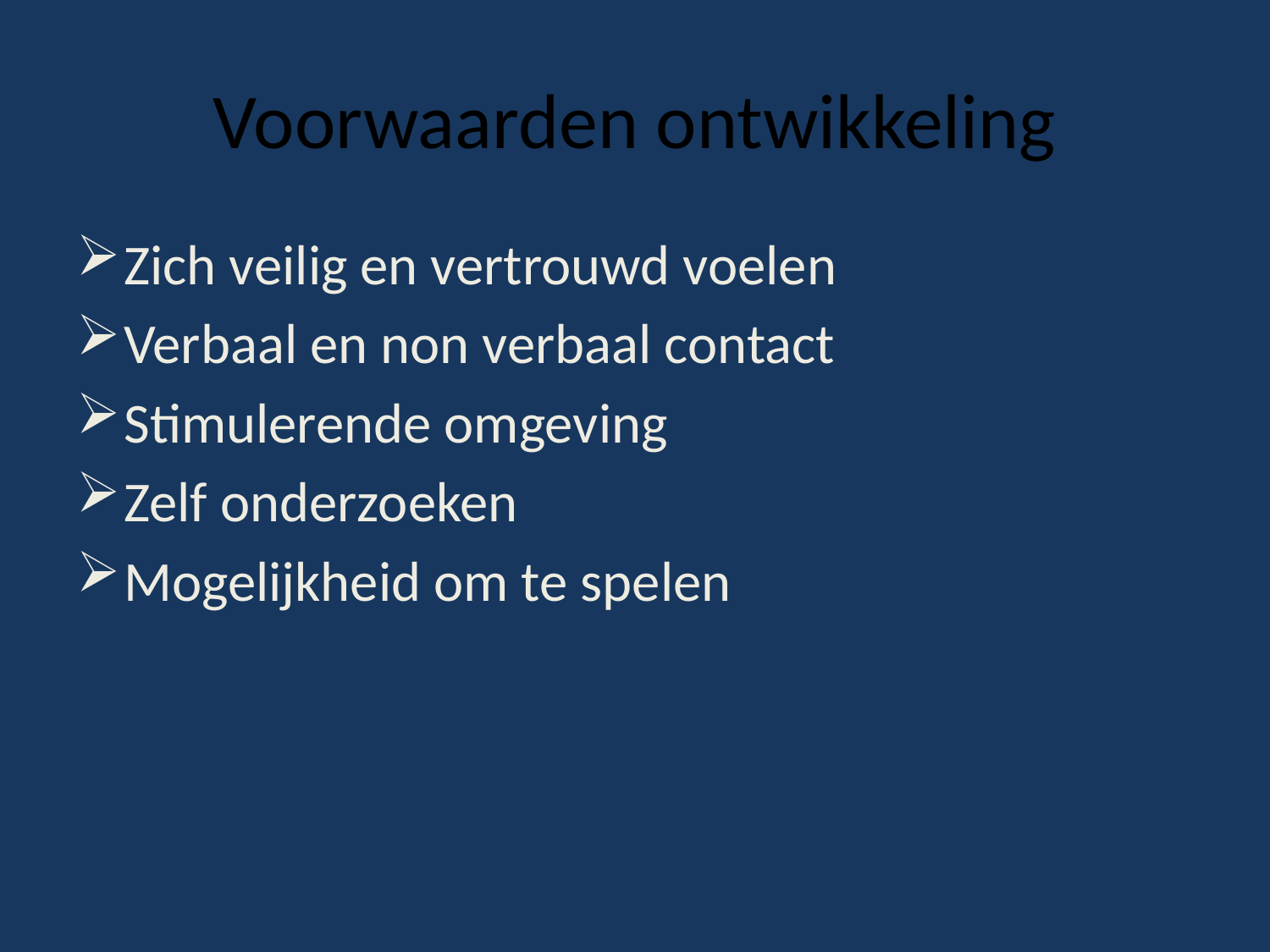

# Voorwaarden ontwikkeling
Zich veilig en vertrouwd voelen
Verbaal en non verbaal contact
Stimulerende omgeving
Zelf onderzoeken
Mogelijkheid om te spelen